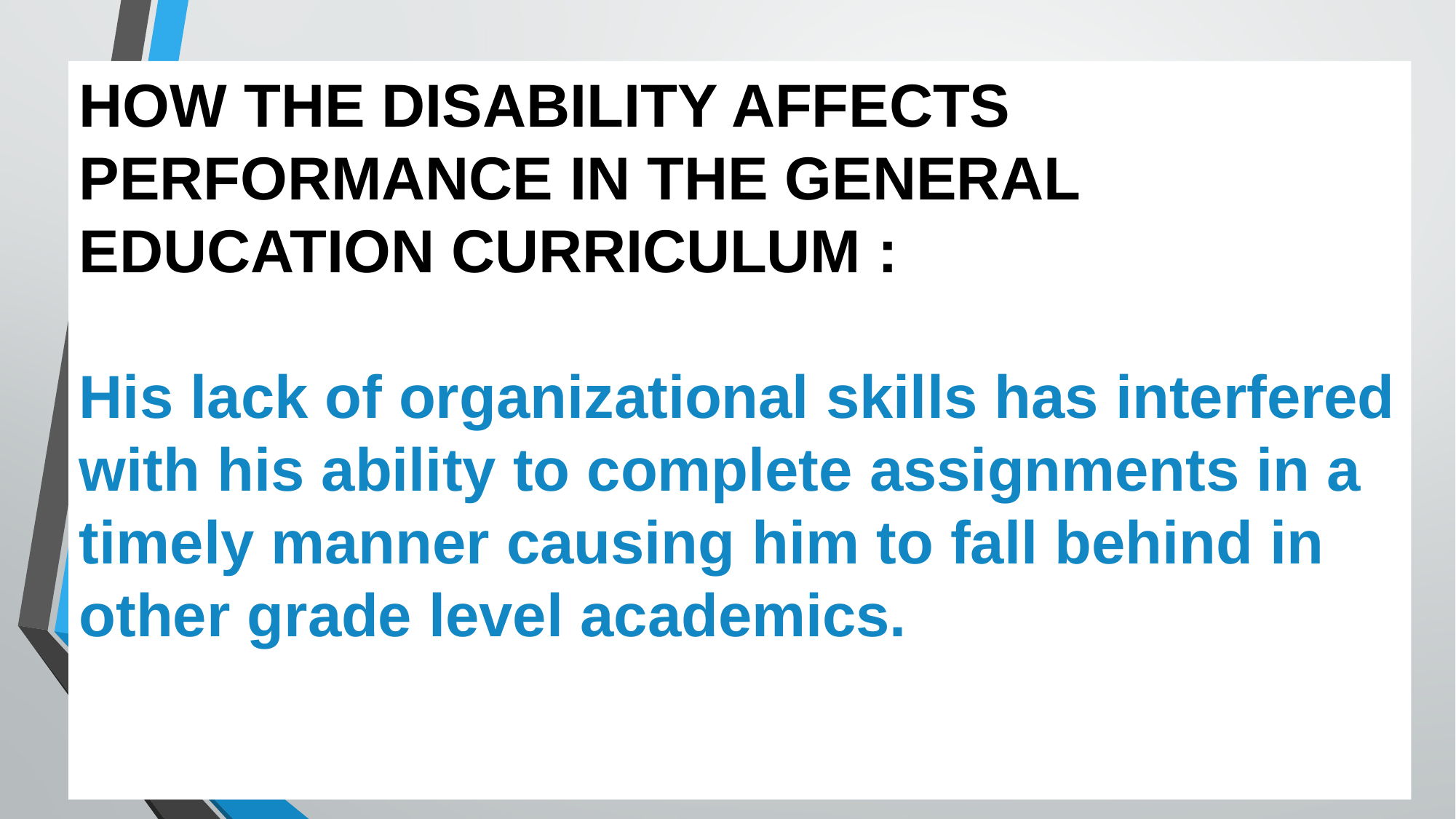

HOW THE DISABILITY AFFECTS PERFORMANCE IN THE GENERAL EDUCATION CURRICULUM :

His lack of organizational skills has interfered with his ability to complete assignments in a timely manner causing him to fall behind in other grade level academics.